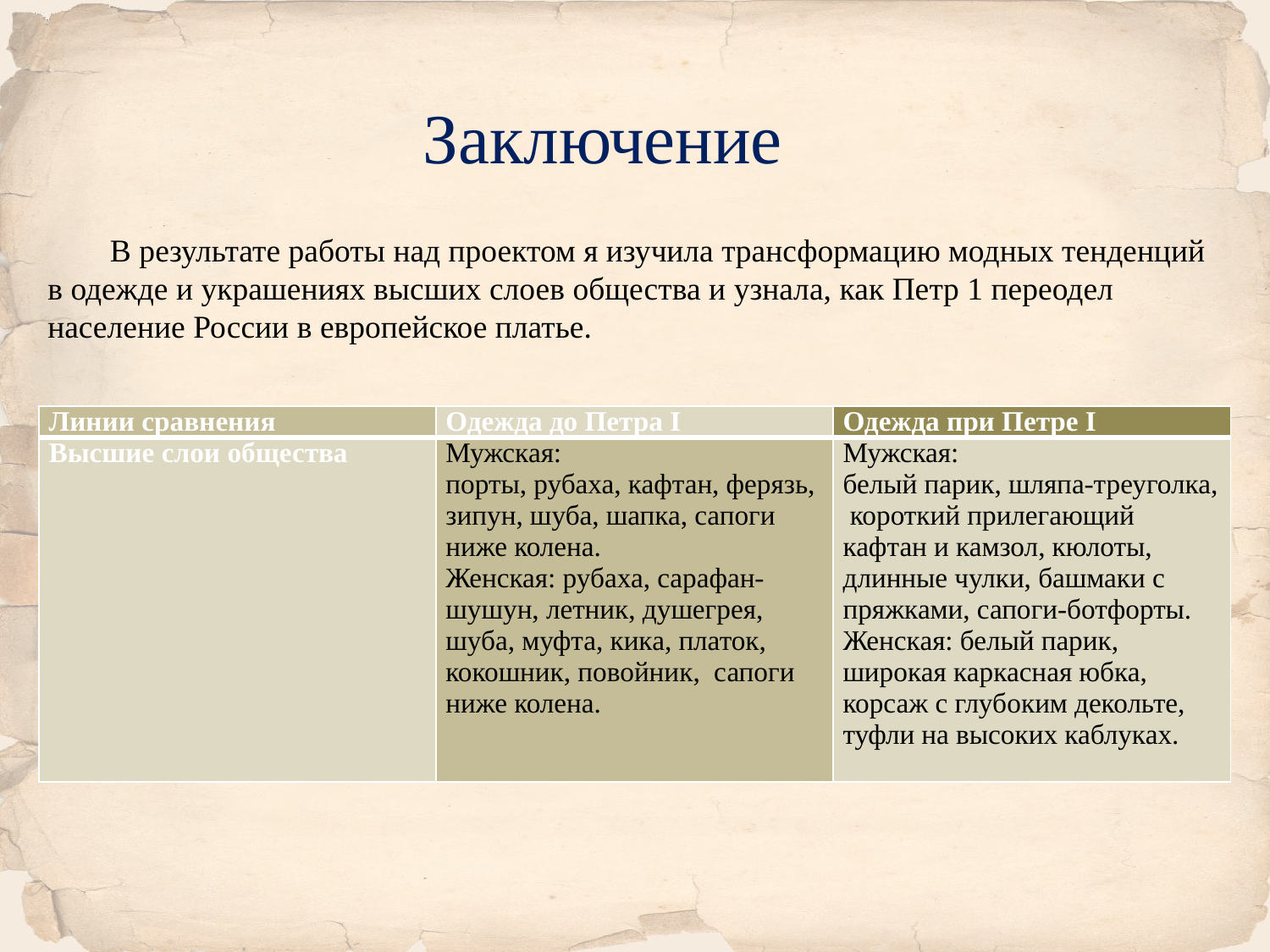

# Заключение
В результате работы над проектом я изучила трансформацию модных тенденций в одежде и украшениях высших слоев общества и узнала, как Петр 1 переодел  население России в европейское платье.
| Линии сравнения | Одежда до Петра I | Одежда при Петре I |
| --- | --- | --- |
| Высшие слои общества | Мужская: порты, рубаха, кафтан, ферязь, зипун, шуба, шапка, сапоги ниже колена. Женская: рубаха, сарафан-шушун, летник, душегрея, шуба, муфта, кика, платок, кокошник, повойник, сапоги ниже колена. | Мужская: белый парик, шляпа-треуголка, короткий прилегающий кафтан и камзол, кюлоты, длинные чулки, башмаки с пряжками, сапоги-ботфорты. Женская: белый парик, широкая каркасная юбка, корсаж с глубоким декольте, туфли на высоких каблуках. |